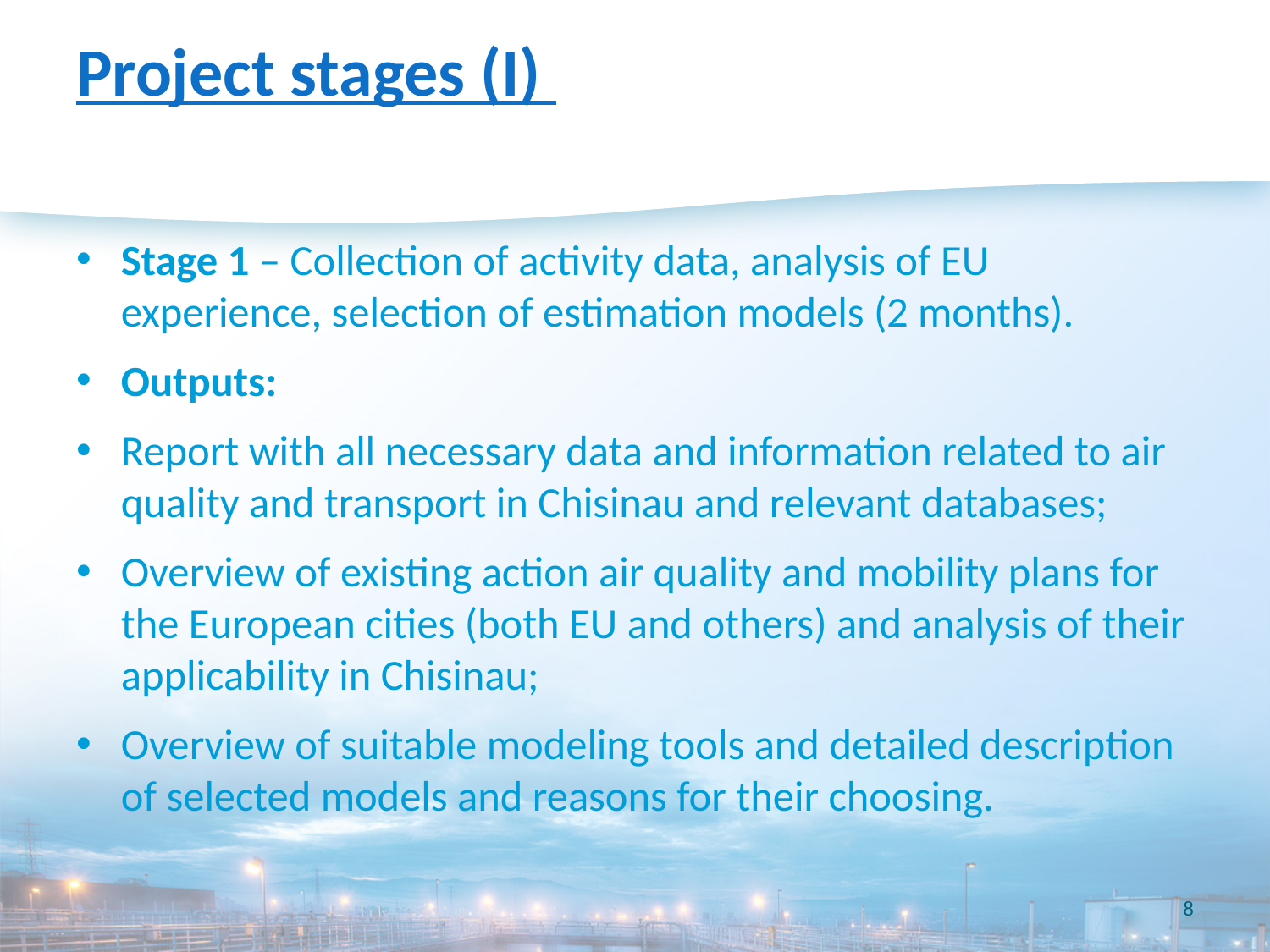

# Project stages (I)
Stage 1 – Collection of activity data, analysis of EU experience, selection of estimation models (2 months).
Outputs:
Report with all necessary data and information related to air quality and transport in Chisinau and relevant databases;
Overview of existing action air quality and mobility plans for the European cities (both EU and others) and analysis of their applicability in Chisinau;
Overview of suitable modeling tools and detailed description of selected models and reasons for their choosing.

8